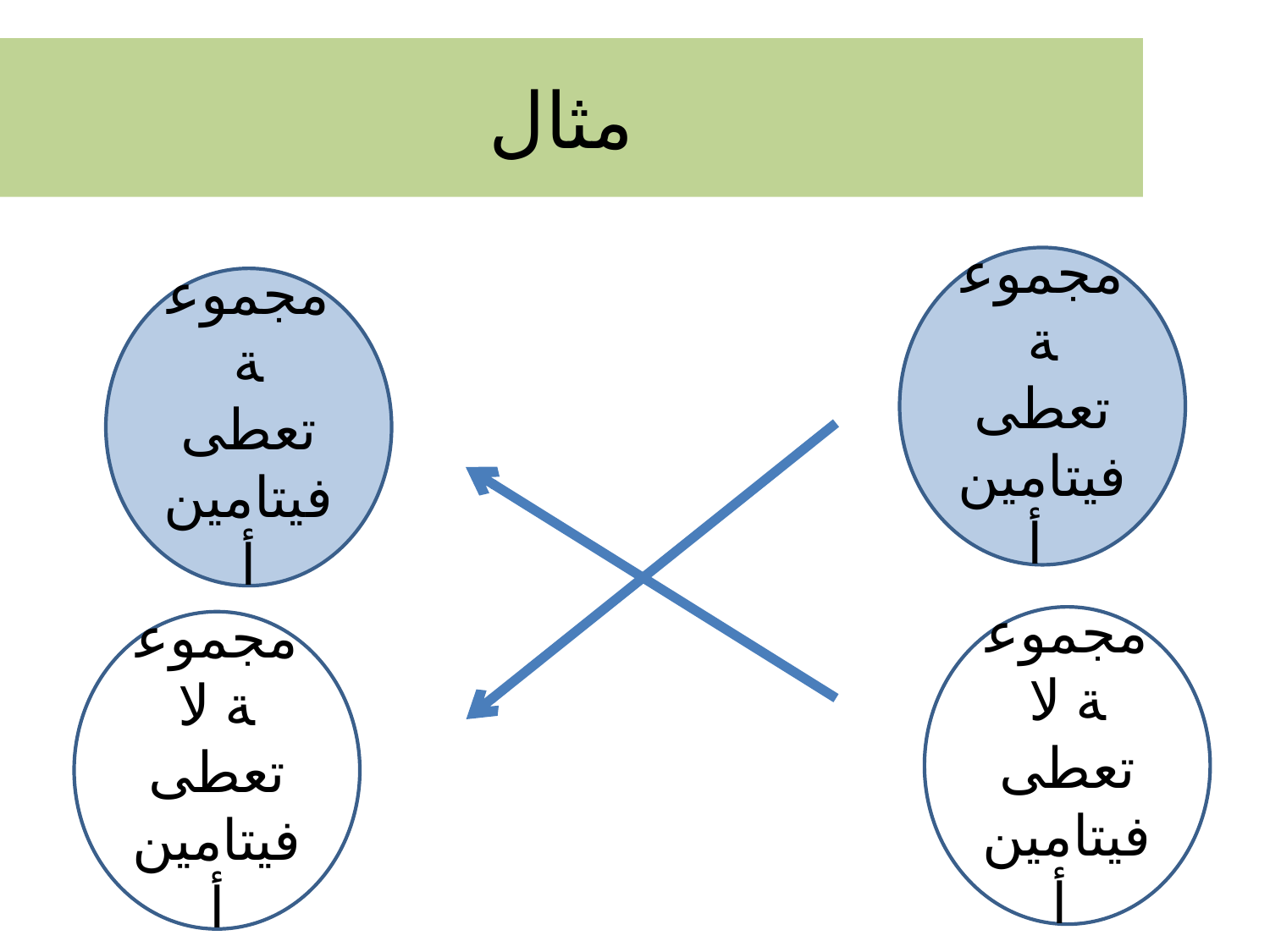

مثال
مجموعة تعطى فيتامين أ
مجموعة تعطى فيتامين أ
مجموعة لا تعطى فيتامين أ
مجموعة لا تعطى فيتامين
أ